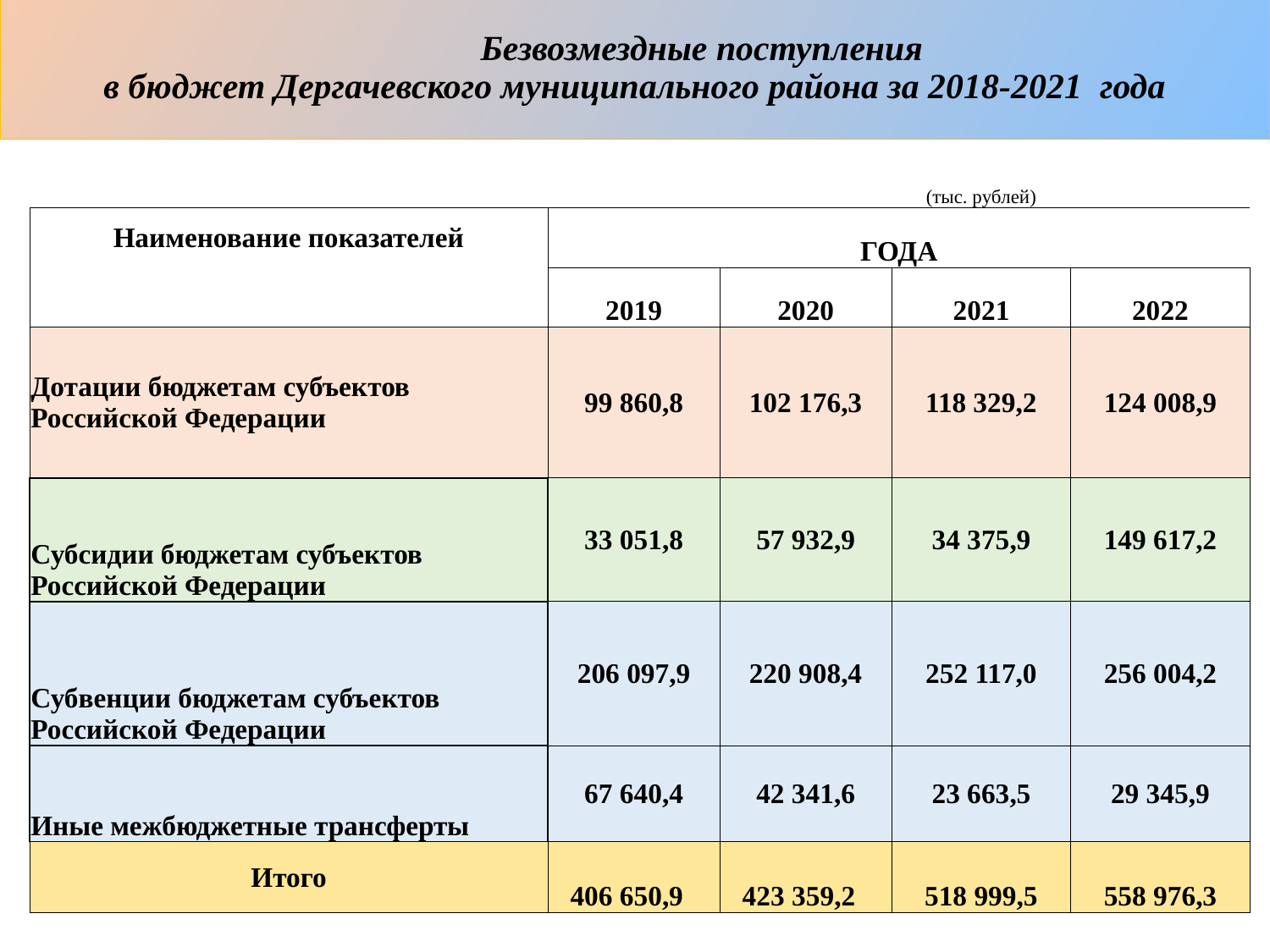

# Безвозмездные поступления в бюджет Дергачевского муниципального района за 2018-2021  года
|  |  |  | (тыс. рублей) |  |
| --- | --- | --- | --- | --- |
| Наименование показателей | ГОДА |  |  |  |
|  | 2019 | 2020 | 2021 | 2022 |
| Дотации бюджетам субъектов Российской Федерации | 99 860,8 | 102 176,3 | 118 329,2 | 124 008,9 |
| Субсидии бюджетам субъектов Российской Федерации | 33 051,8 | 57 932,9 | 34 375,9 | 149 617,2 |
| Субвенции бюджетам субъектов Российской Федерации | 206 097,9 | 220 908,4 | 252 117,0 | 256 004,2 |
| Иные межбюджетные трансферты | 67 640,4 | 42 341,6 | 23 663,5 | 29 345,9 |
| Итого | 406 650,9 | 423 359,2 | 518 999,5 | 558 976,3 |